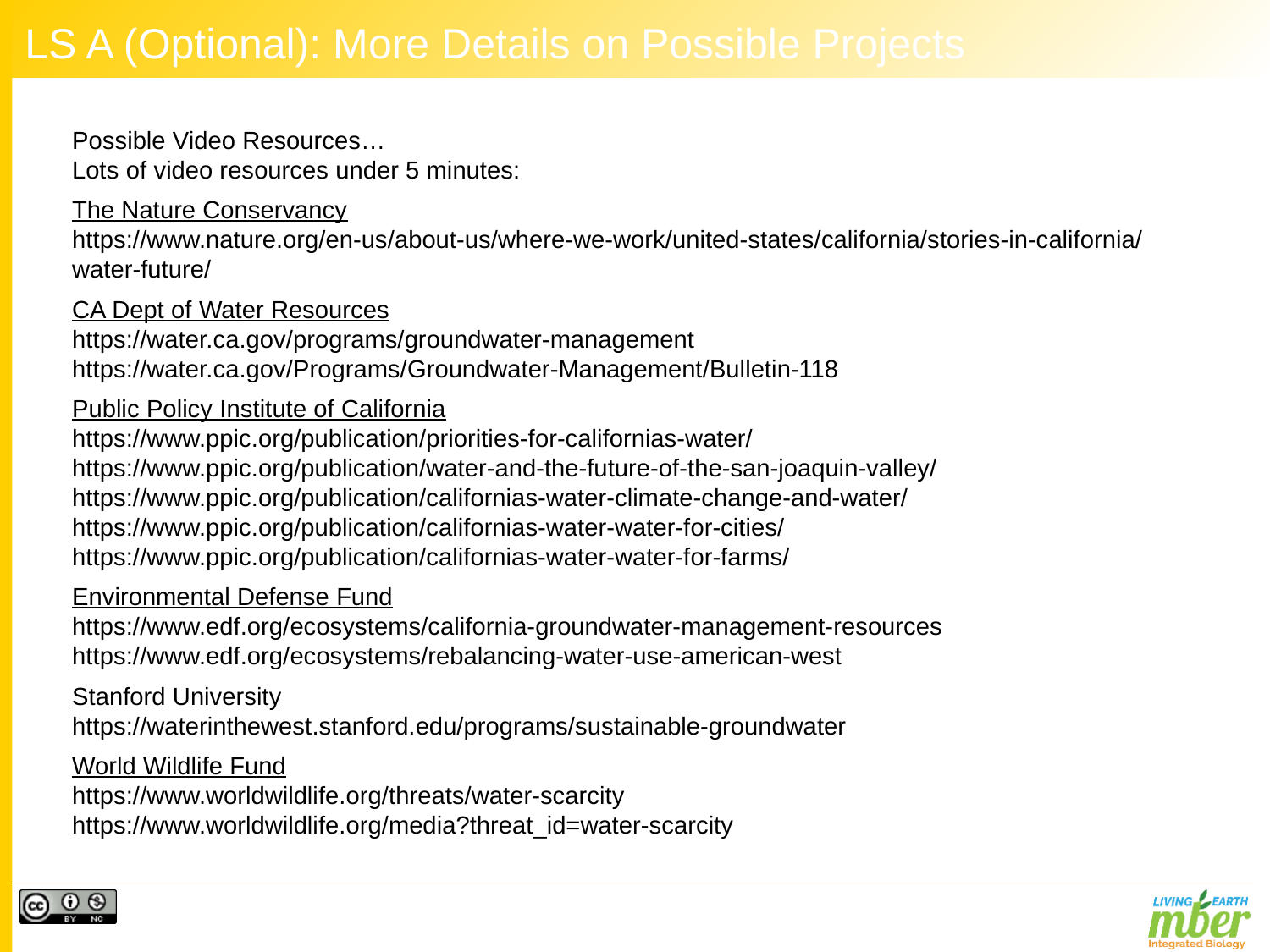

# LS A (Optional): More Details on Possible Projects
Possible Video Resources…
Lots of video resources under 5 minutes:
The Nature Conservancy
https://www.nature.org/en-us/about-us/where-we-work/united-states/california/stories-in-california/water-future/
CA Dept of Water Resources
https://water.ca.gov/programs/groundwater-management
https://water.ca.gov/Programs/Groundwater-Management/Bulletin-118
Public Policy Institute of California
https://www.ppic.org/publication/priorities-for-californias-water/
https://www.ppic.org/publication/water-and-the-future-of-the-san-joaquin-valley/
https://www.ppic.org/publication/californias-water-climate-change-and-water/
https://www.ppic.org/publication/californias-water-water-for-cities/
https://www.ppic.org/publication/californias-water-water-for-farms/
Environmental Defense Fund
https://www.edf.org/ecosystems/california-groundwater-management-resources
https://www.edf.org/ecosystems/rebalancing-water-use-american-west
Stanford University
https://waterinthewest.stanford.edu/programs/sustainable-groundwater
World Wildlife Fund
https://www.worldwildlife.org/threats/water-scarcity
https://www.worldwildlife.org/media?threat_id=water-scarcity